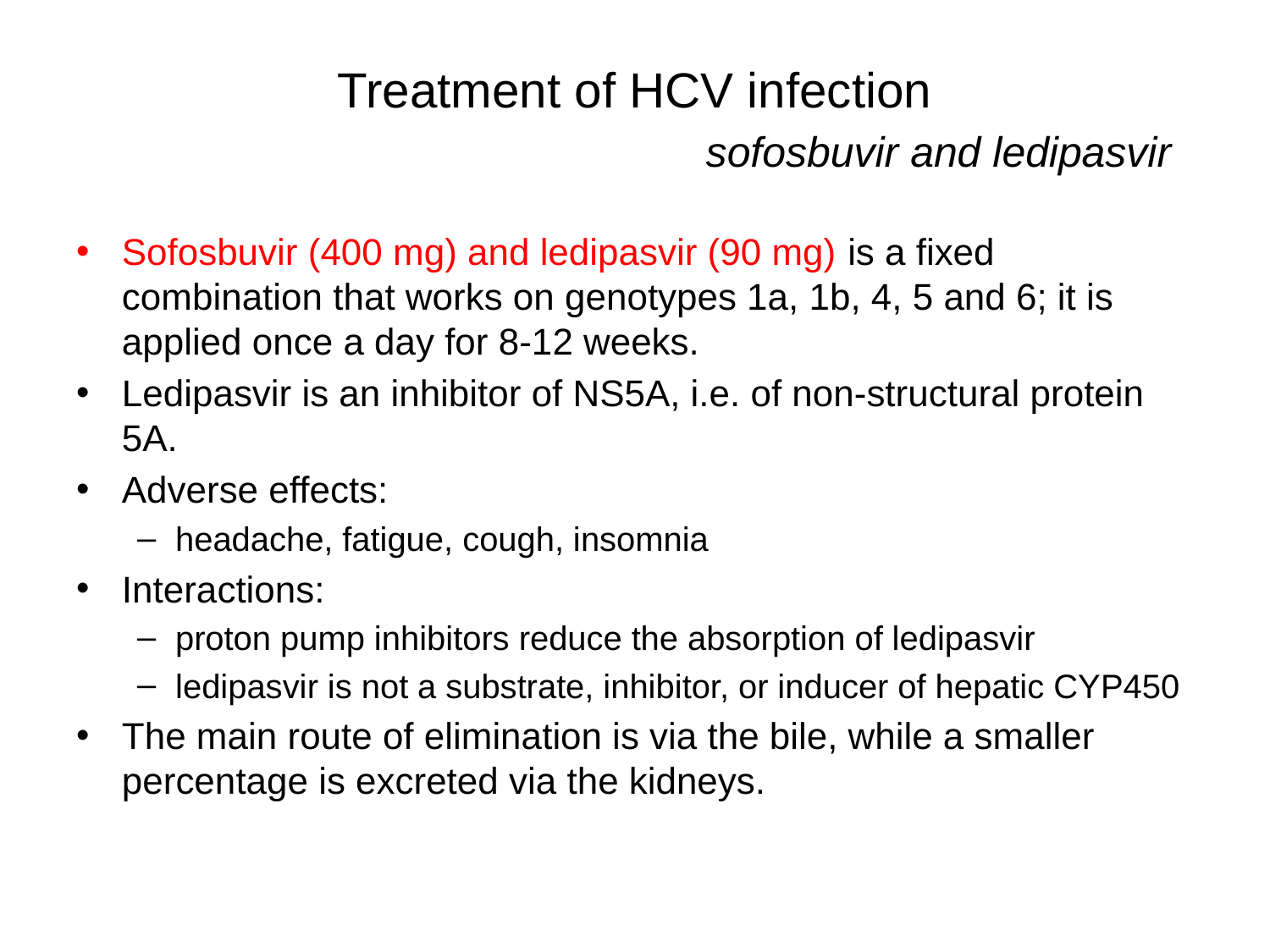

# Treatment of HCV infection sofosbuvir and ledipasvir
Sofosbuvir (400 mg) and ledipasvir (90 mg) is a fixed combination that works on genotypes 1a, 1b, 4, 5 and 6; it is applied once a day for 8-12 weeks.
Ledipasvir is an inhibitor of NS5A, i.e. of non-structural protein 5A.
Adverse effects:
headache, fatigue, cough, insomnia
Interactions:
proton pump inhibitors reduce the absorption of ledipasvir
ledipasvir is not a substrate, inhibitor, or inducer of hepatic CYP450
The main route of elimination is via the bile, while a smaller percentage is excreted via the kidneys.